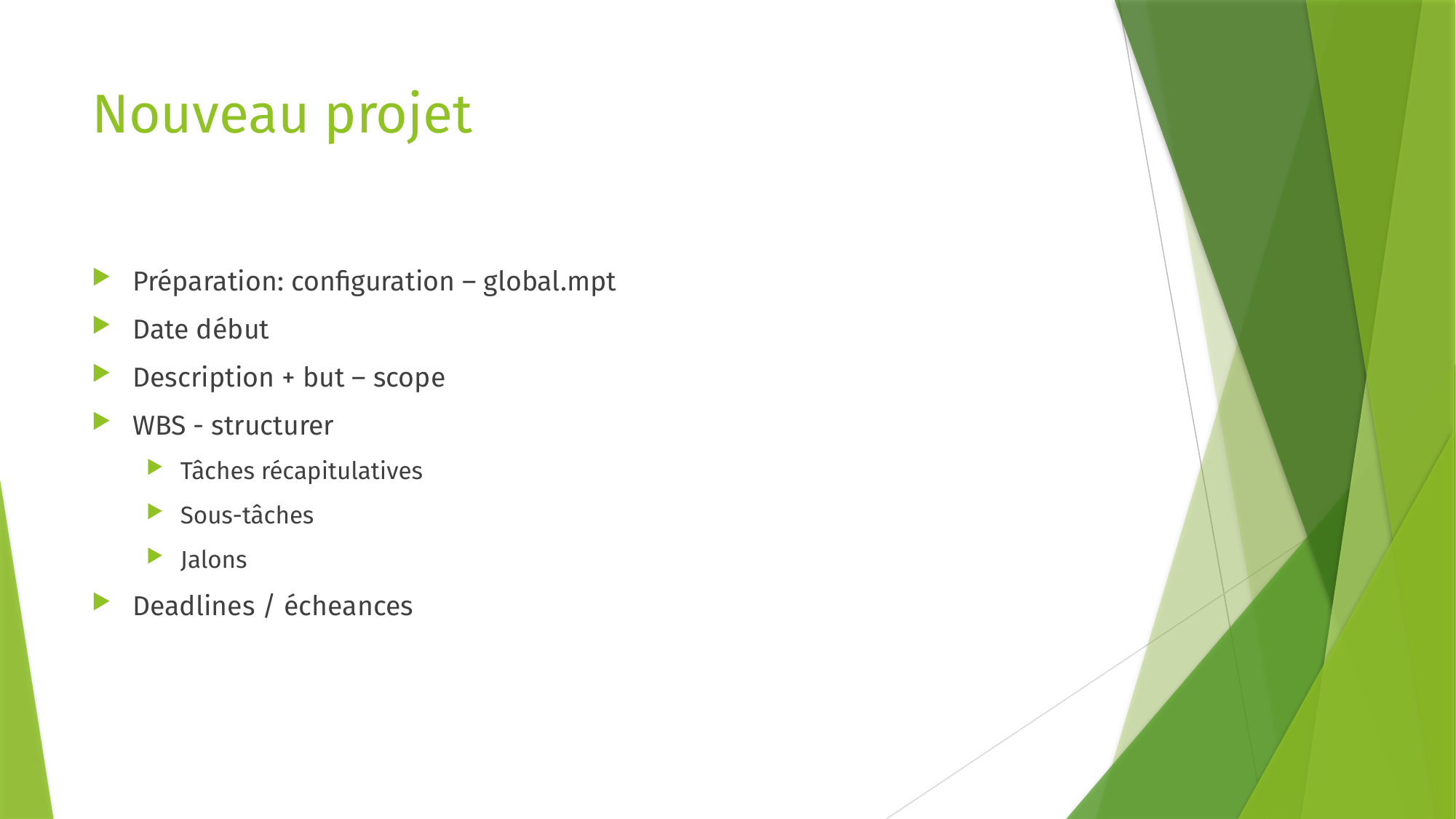

# Nouveau projet
Préparation: configuration – global.mpt
Date début
Description + but – scope
WBS - structurer
Tâches récapitulatives
Sous-tâches
Jalons
Deadlines / écheances